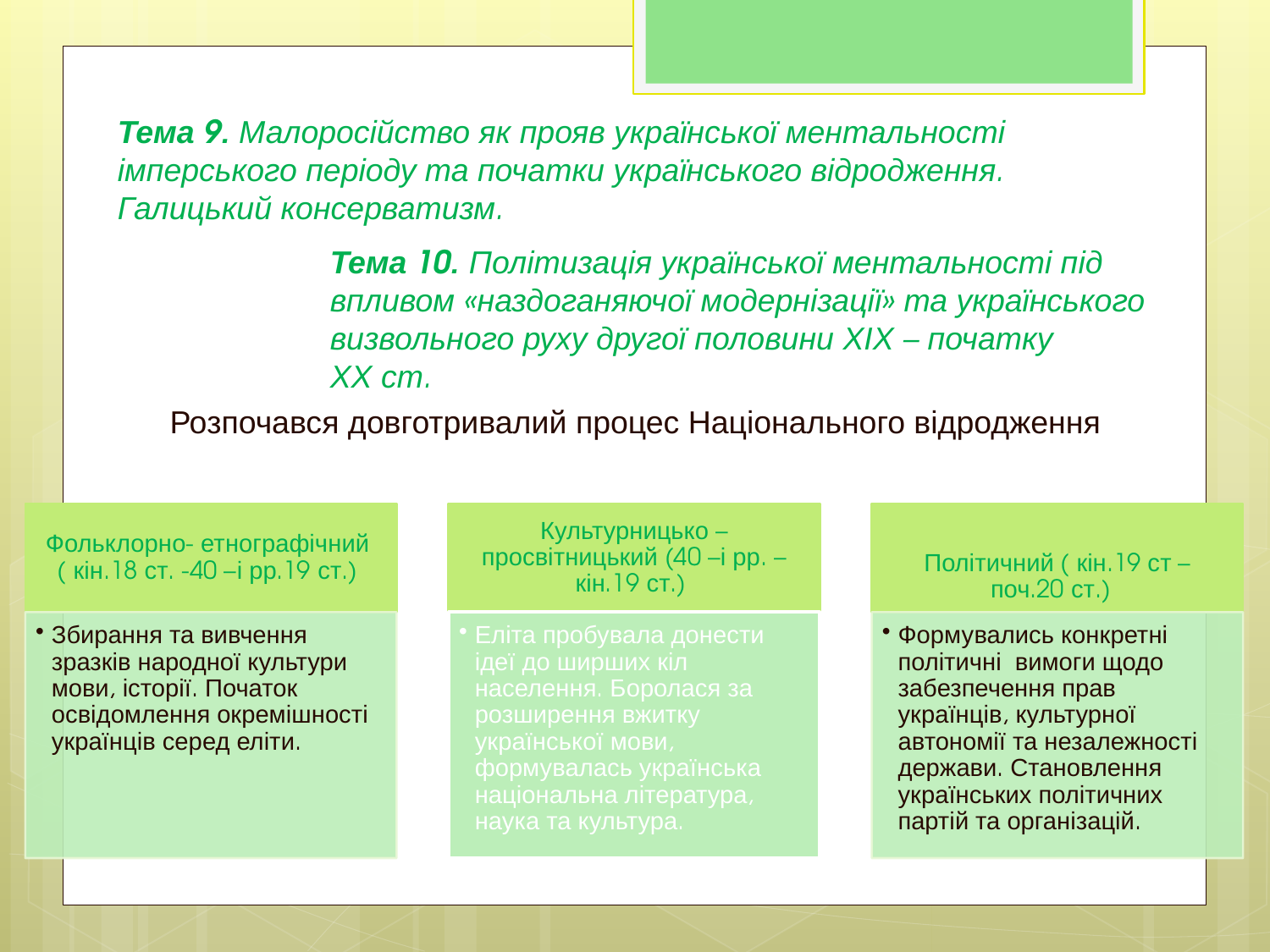

# Тема 9. Малоросійство як прояв української ментальності імперського періоду та початки українського відродження. Галицький консерватизм.
Тема 10. Політизація української ментальності під впливом «наздоганяючої модернізації» та українського визвольного руху другої половини ХІХ – початку ХХ ст.
Розпочався довготривалий процес Національного відродження
Фольклорно- етнографічний  ( кін.18 ст. -40 –і рр.19 ст.)
Збирання та вивчення зразків народної культури мови, історії. Початок освідомлення окремішності українців серед еліти.
Культурницько – просвітницький (40 –і рр. – кін.19 ст.)
Еліта пробувала донести ідеї до ширших кіл населення. Боролася за розширення вжитку української мови, формувалась українська національна література, наука та культура.

Політичний ( кін.19 ст – поч.20 ст.)
Формувались конкретні політичні  вимоги щодо забезпечення прав українців, культурної автономії та незалежності держави. Становлення українських політичних партій та організацій.